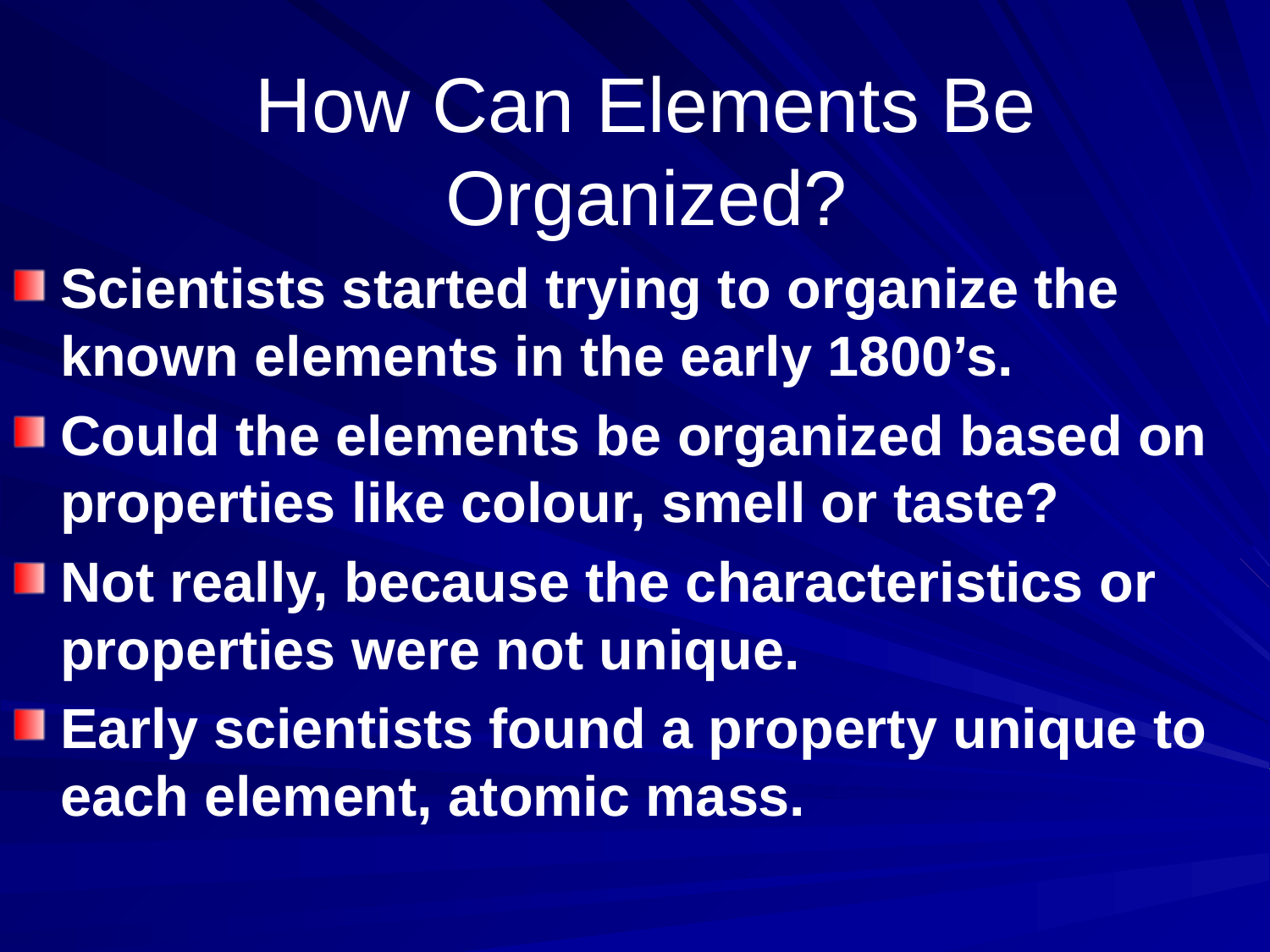

# How Can Elements Be Organized?
Scientists started trying to organize the known elements in the early 1800’s.
Could the elements be organized based on properties like colour, smell or taste?
Not really, because the characteristics or properties were not unique.
Early scientists found a property unique to each element, atomic mass.